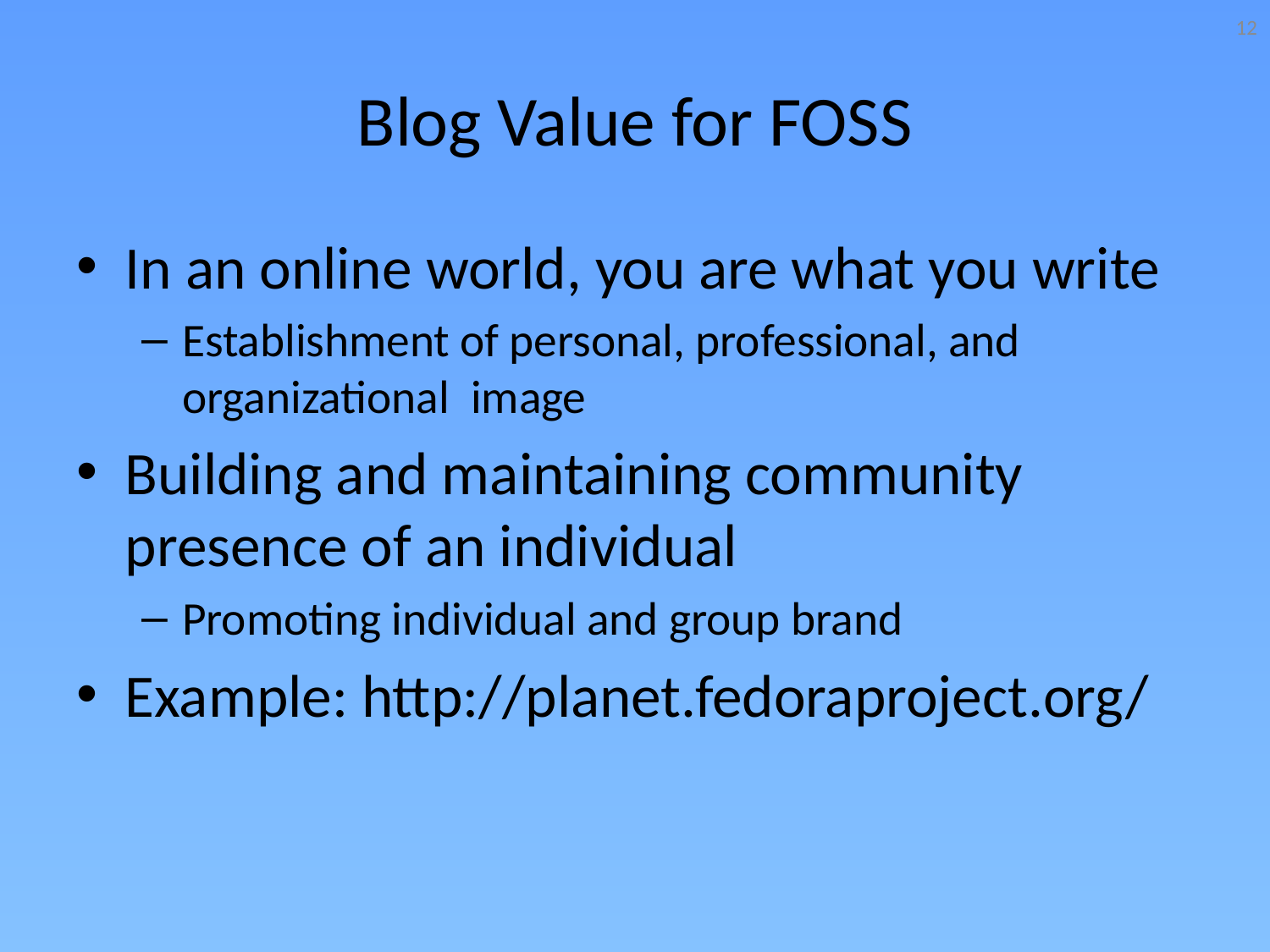

12
# Blog Value for FOSS
In an online world, you are what you write
Establishment of personal, professional, and organizational  image
Building and maintaining community presence of an individual
Promoting individual and group brand
Example: http://planet.fedoraproject.org/